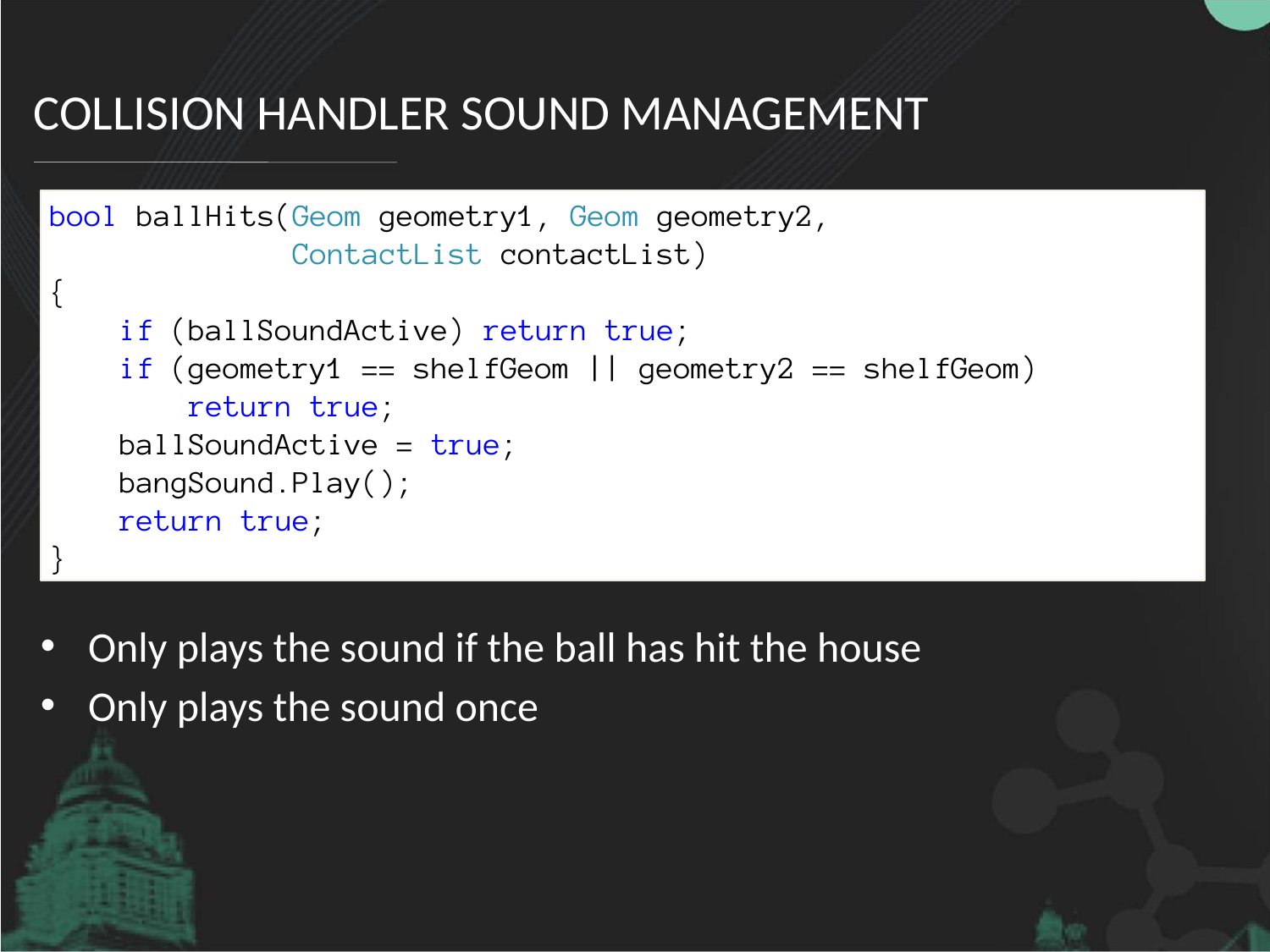

# Collision handler sound management
bool ballHits(Geom geometry1, Geom geometry2,
              ContactList contactList)
{
    if (ballSoundActive) return true;
    if (geometry1 == shelfGeom || geometry2 == shelfGeom)
        return true;
    ballSoundActive = true;
    bangSound.Play();
    return true;
}
Only plays the sound if the ball has hit the house
Only plays the sound once